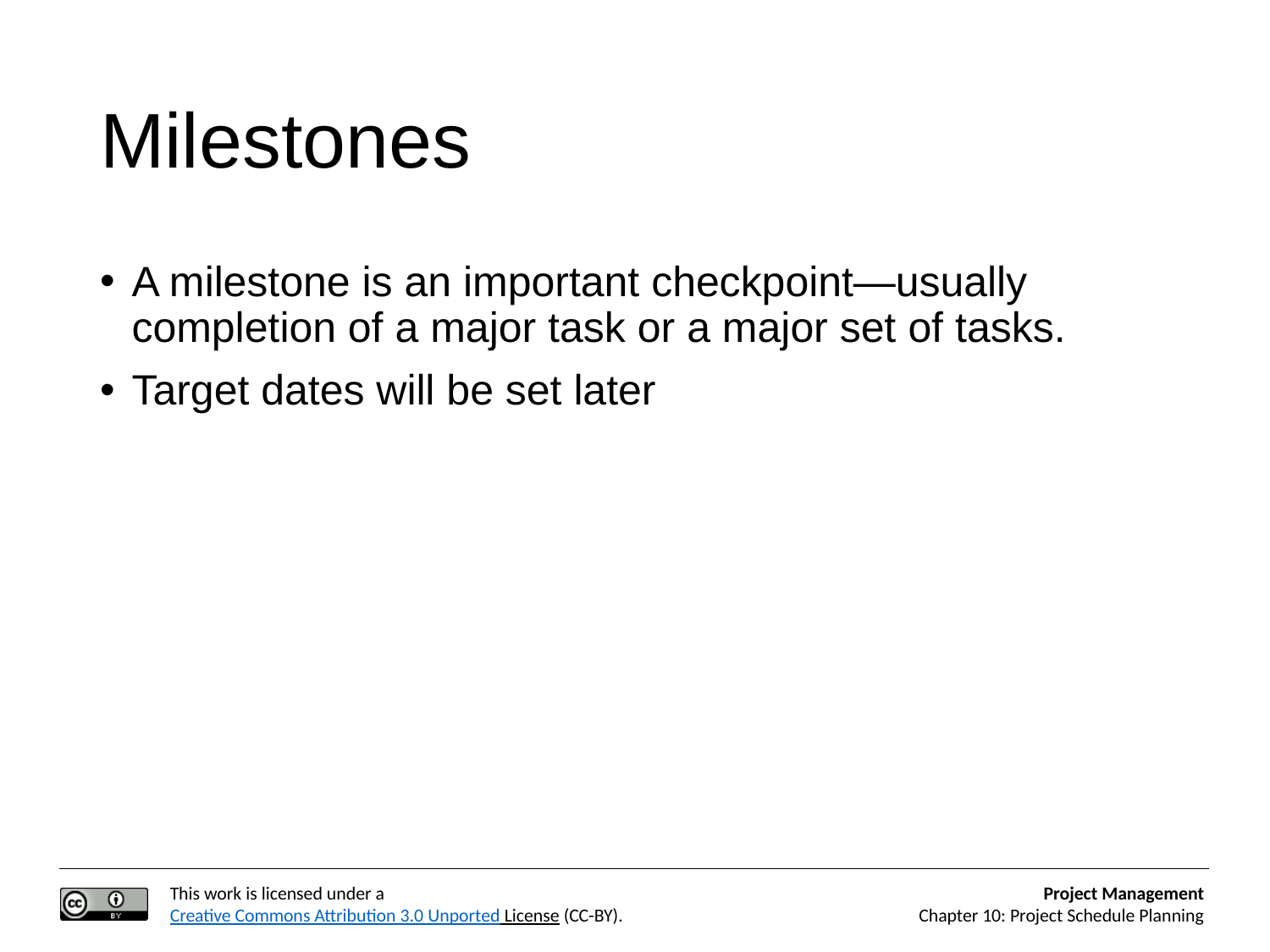

# Milestones
A milestone is an important checkpoint—usually completion of a major task or a major set of tasks.
Target dates will be set later